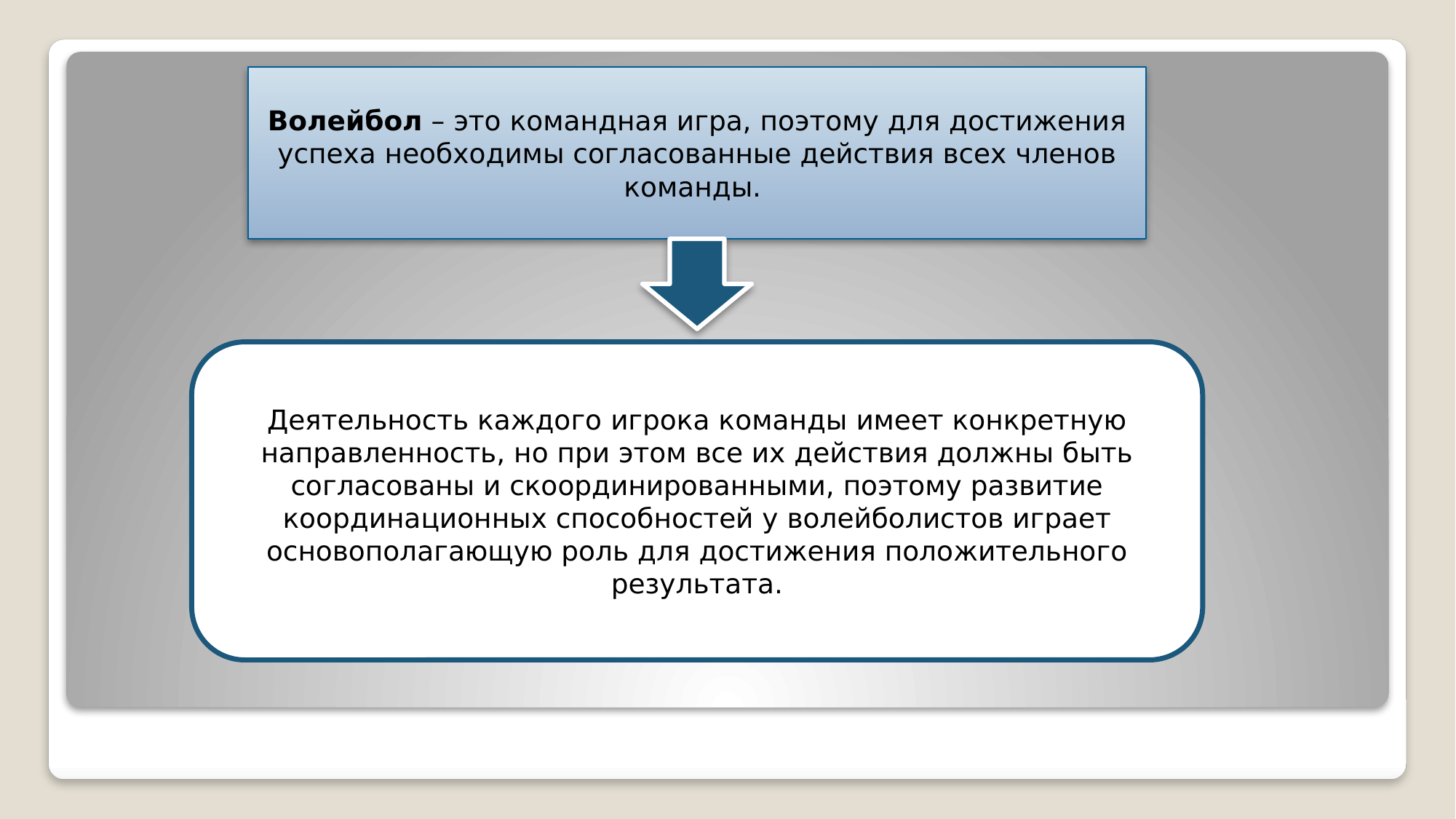

Волейбол – это командная игра, поэтому для достижения успеха необходимы согласованные действия всех членов команды.

Деятельность каждого игрока команды имеет конкретную направленность, но при этом все их действия должны быть согласованы и скоординированными, поэтому развитие координационных способностей у волейболистов играет основополагающую роль для достижения положительного результата.